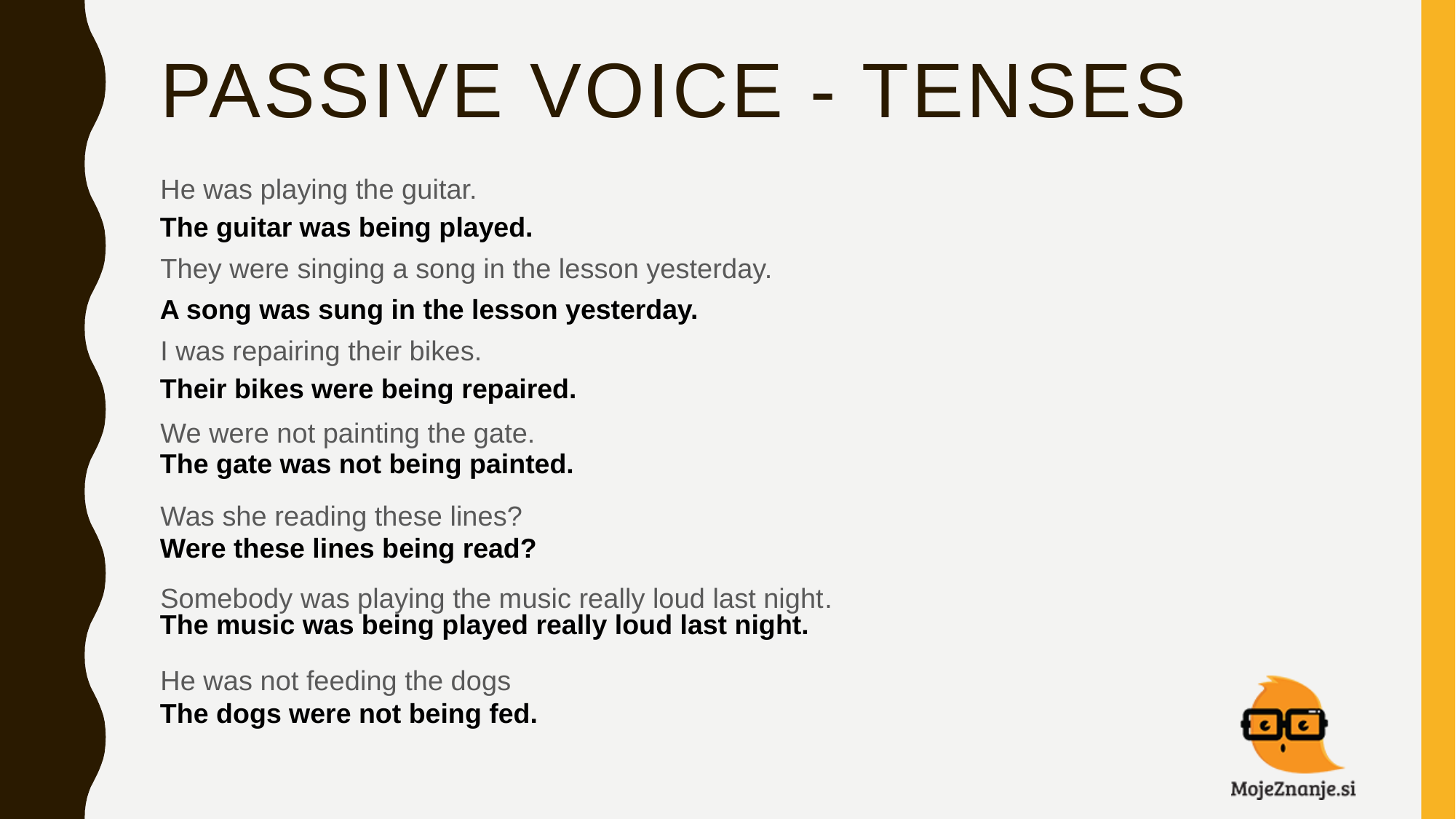

# PASSIVE VOICE - TENSES
He was playing the guitar.
They were singing a song in the lesson yesterday.
I was repairing their bikes.
We were not painting the gate.
Was she reading these lines?
Somebody was playing the music really loud last night.
He was not feeding the dogs
The guitar was being played.
A song was sung in the lesson yesterday.
Their bikes were being repaired.
The gate was not being painted.
Were these lines being read?
The music was being played really loud last night.
The dogs were not being fed.